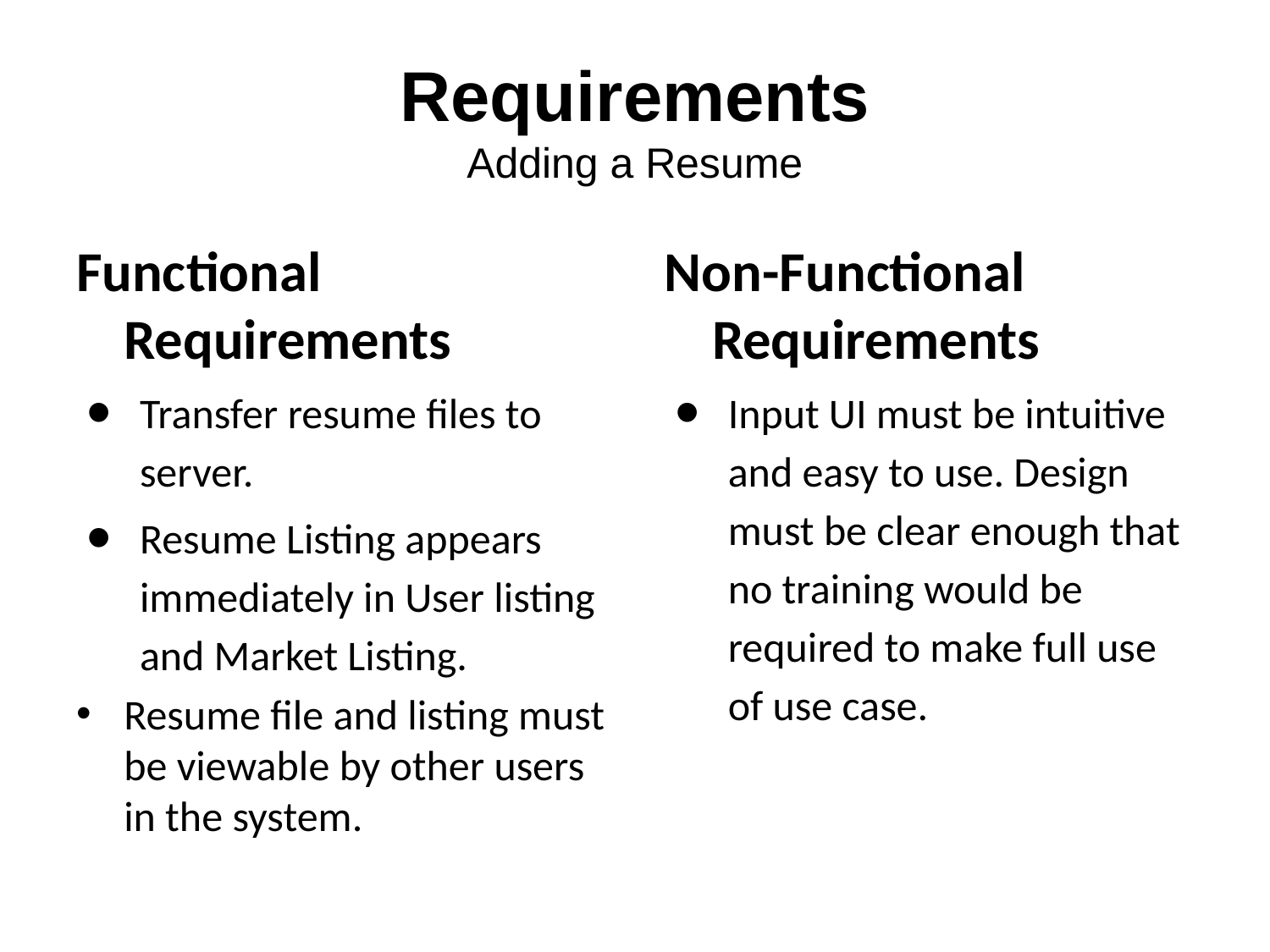

# Requirements
Adding a Resume
Functional Requirements
Transfer resume files to server.
Resume Listing appears immediately in User listing and Market Listing.
Resume file and listing must be viewable by other users in the system.
Non-Functional Requirements
Input UI must be intuitive and easy to use. Design must be clear enough that no training would be required to make full use of use case.